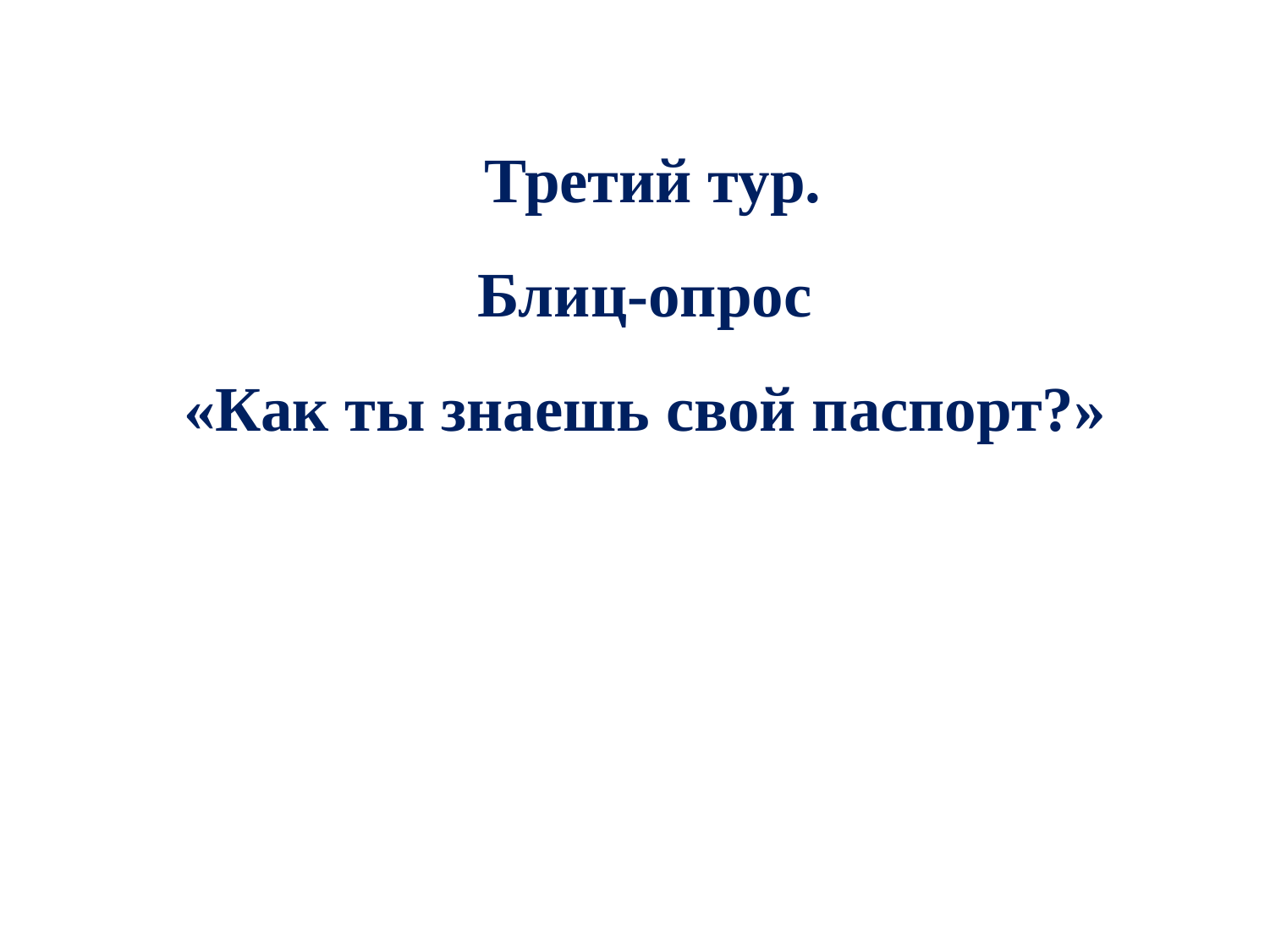

Третий тур.
Блиц-опрос
«Как ты знаешь свой паспорт?»